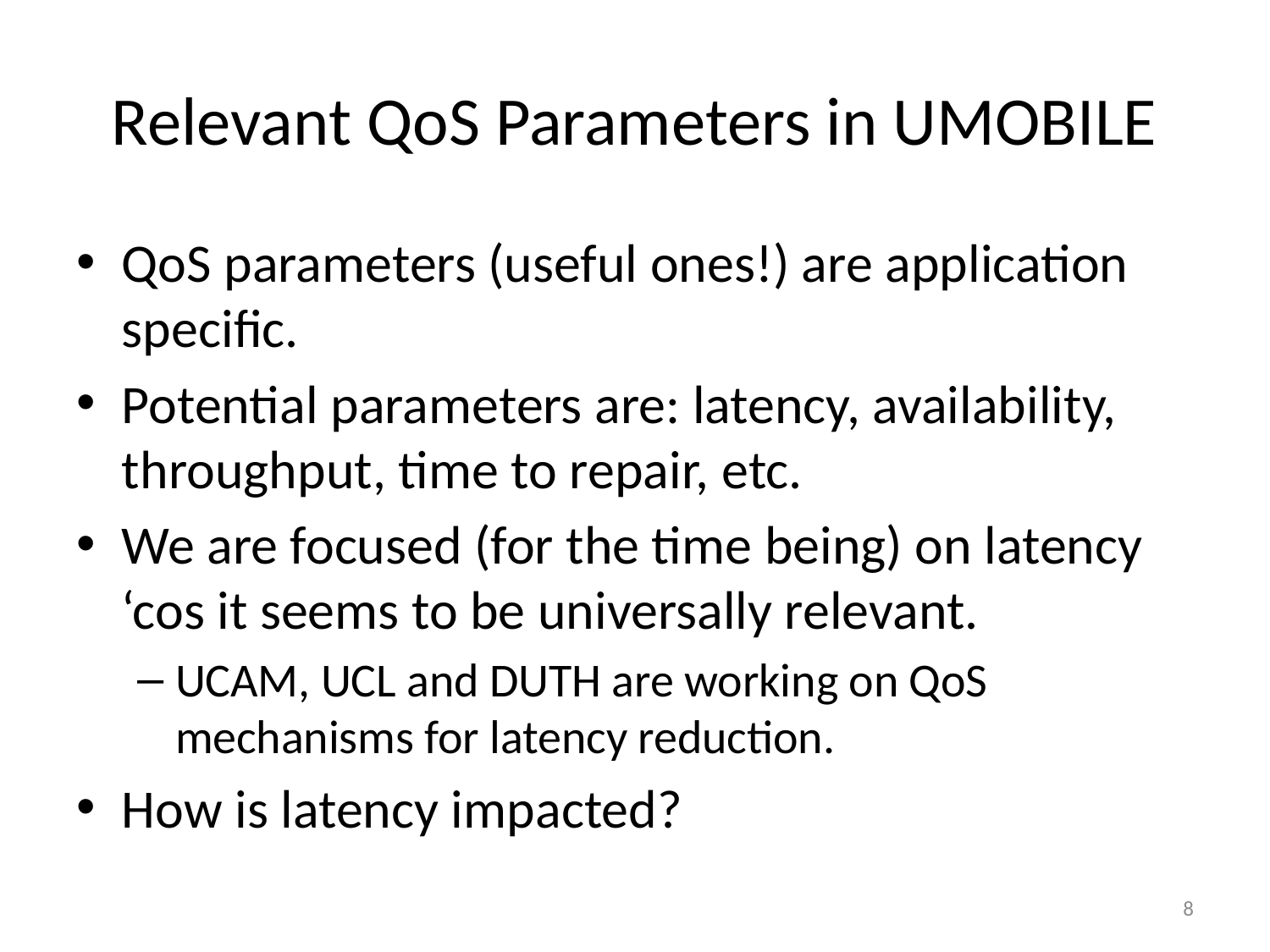

# Relevant QoS Parameters in UMOBILE
QoS parameters (useful ones!) are application specific.
Potential parameters are: latency, availability, throughput, time to repair, etc.
We are focused (for the time being) on latency ‘cos it seems to be universally relevant.
UCAM, UCL and DUTH are working on QoS mechanisms for latency reduction.
How is latency impacted?

8